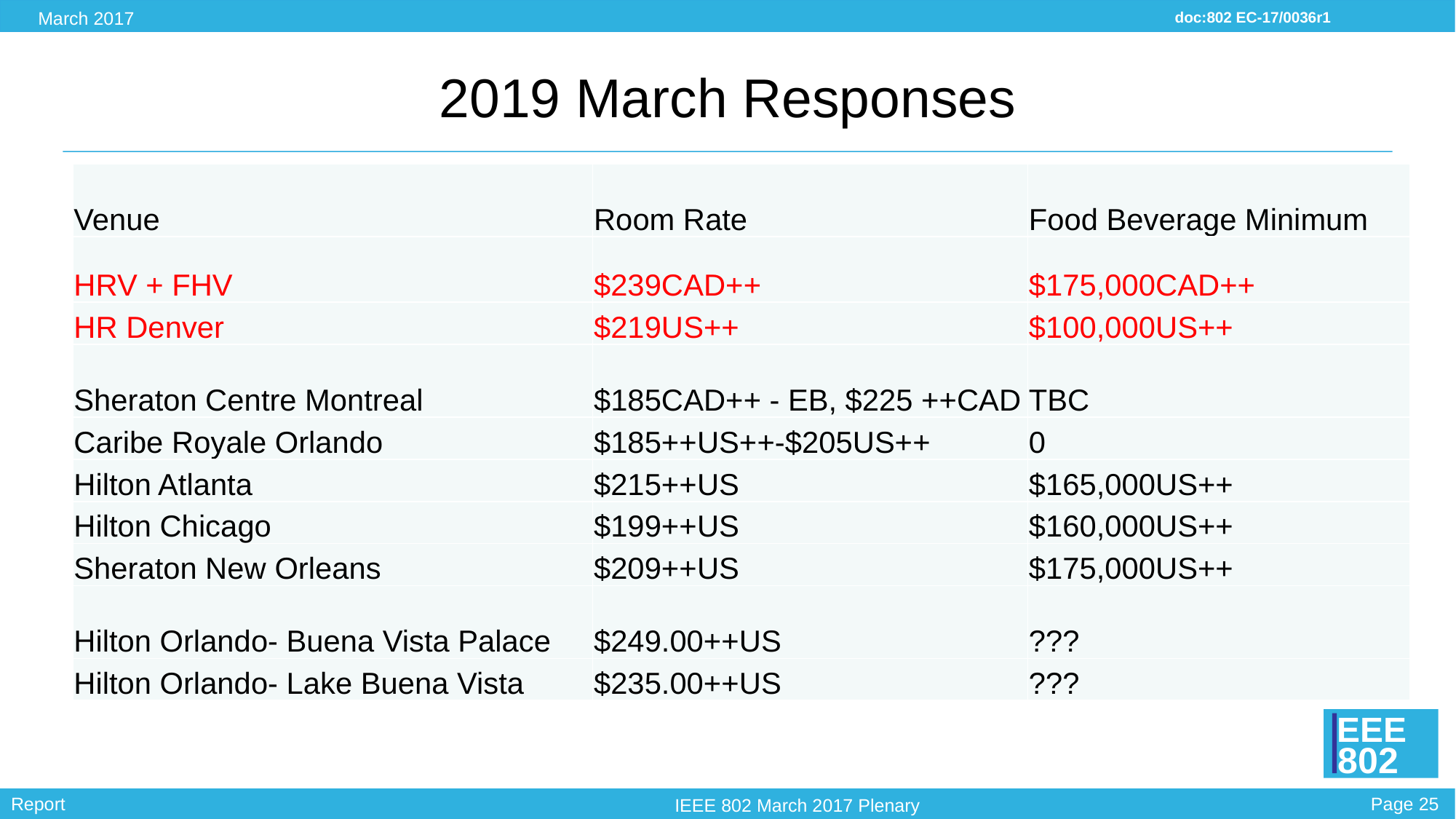

# 2019 March Responses
| Venue | Room Rate | Food Beverage Minimum |
| --- | --- | --- |
| HRV + FHV | $239CAD++ | $175,000CAD++ |
| HR Denver | $219US++ | $100,000US++ |
| Sheraton Centre Montreal | $185CAD++ - EB, $225 ++CAD | TBC |
| Caribe Royale Orlando | $185++US++-$205US++ | 0 |
| Hilton Atlanta | $215++US | $165,000US++ |
| Hilton Chicago | $199++US | $160,000US++ |
| Sheraton New Orleans | $209++US | $175,000US++ |
| Hilton Orlando- Buena Vista Palace | $249.00++US | ??? |
| Hilton Orlando- Lake Buena Vista | $235.00++US | ??? |